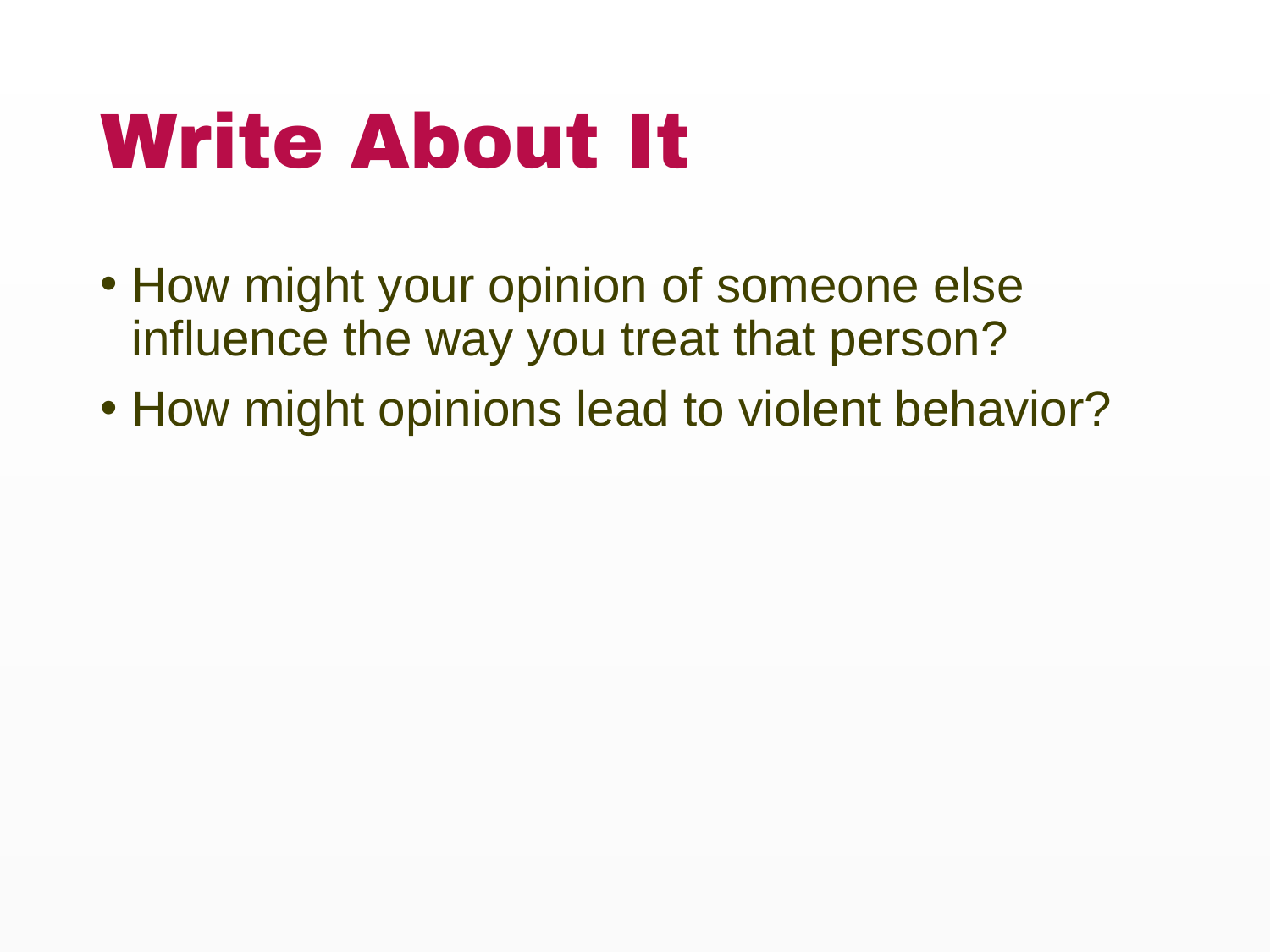

# Write About It
How might your opinion of someone else influence the way you treat that person?
How might opinions lead to violent behavior?